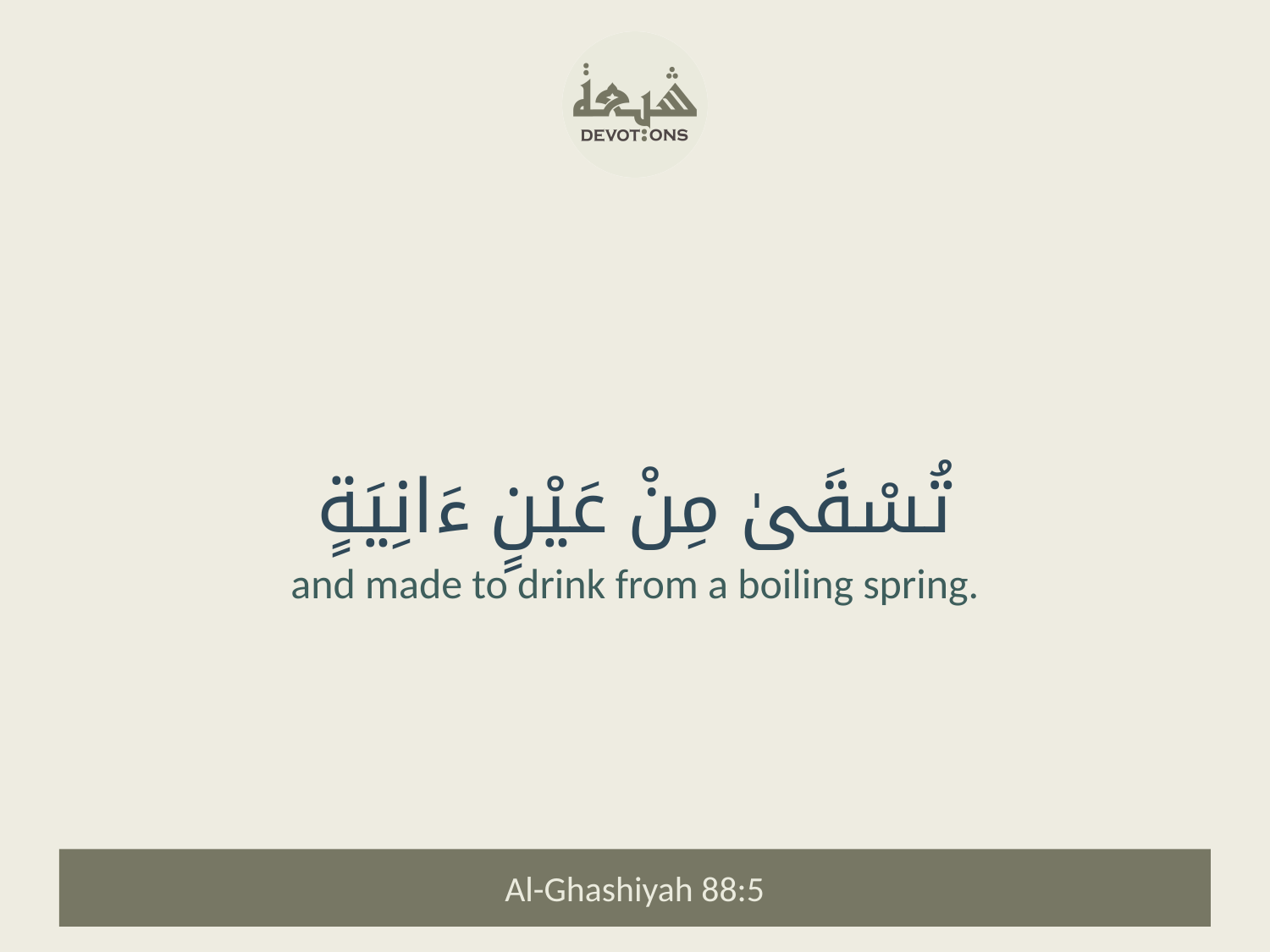

تُسْقَىٰ مِنْ عَيْنٍ ءَانِيَةٍ
and made to drink from a boiling spring.
Al-Ghashiyah 88:5